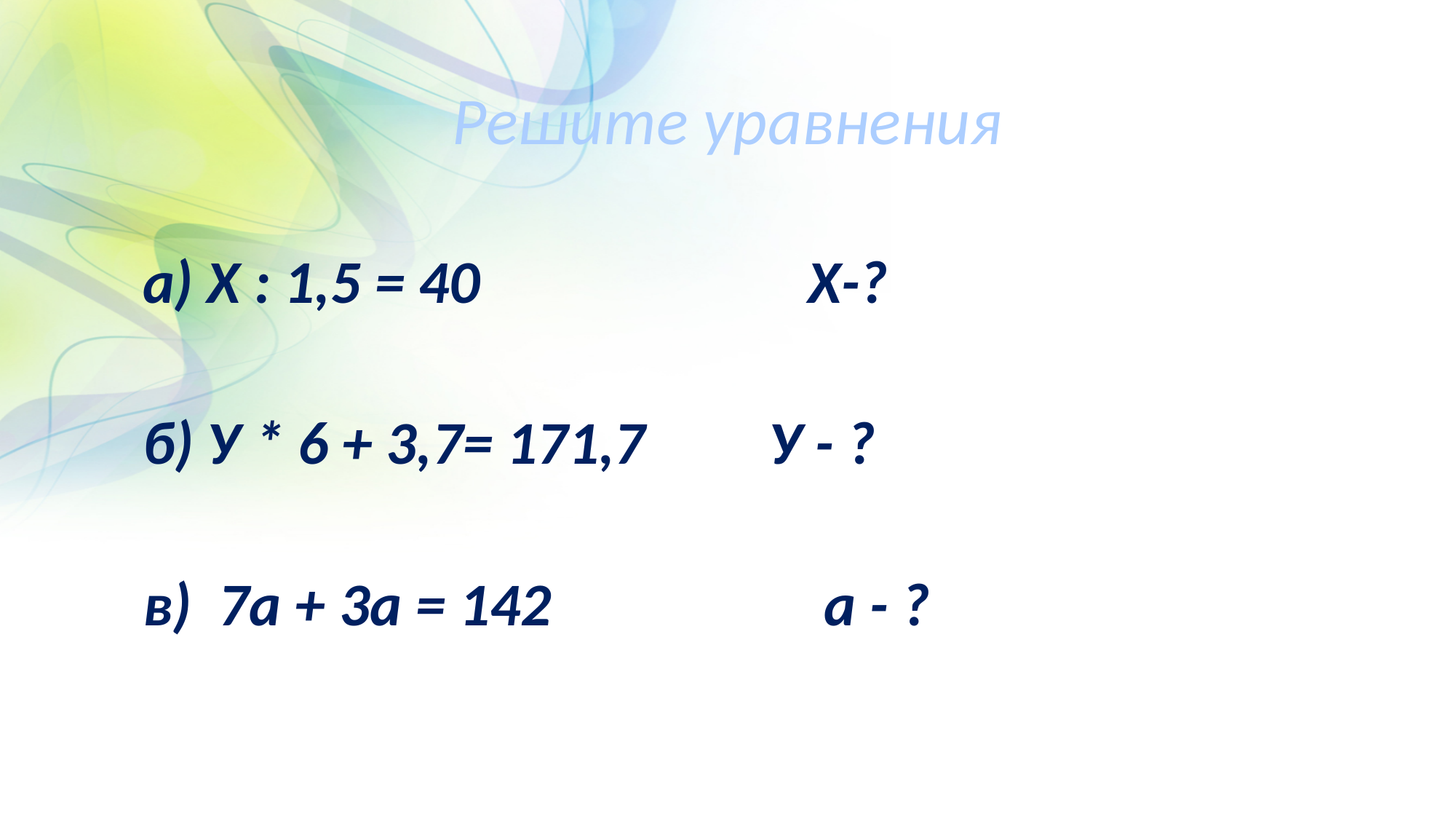

# Решите уравнения
а) Х : 1,5 = 40                        Х-?

б) У * 6 + 3,7= 171,7         У - ?

в)  7a + 3a = 142                    a - ?